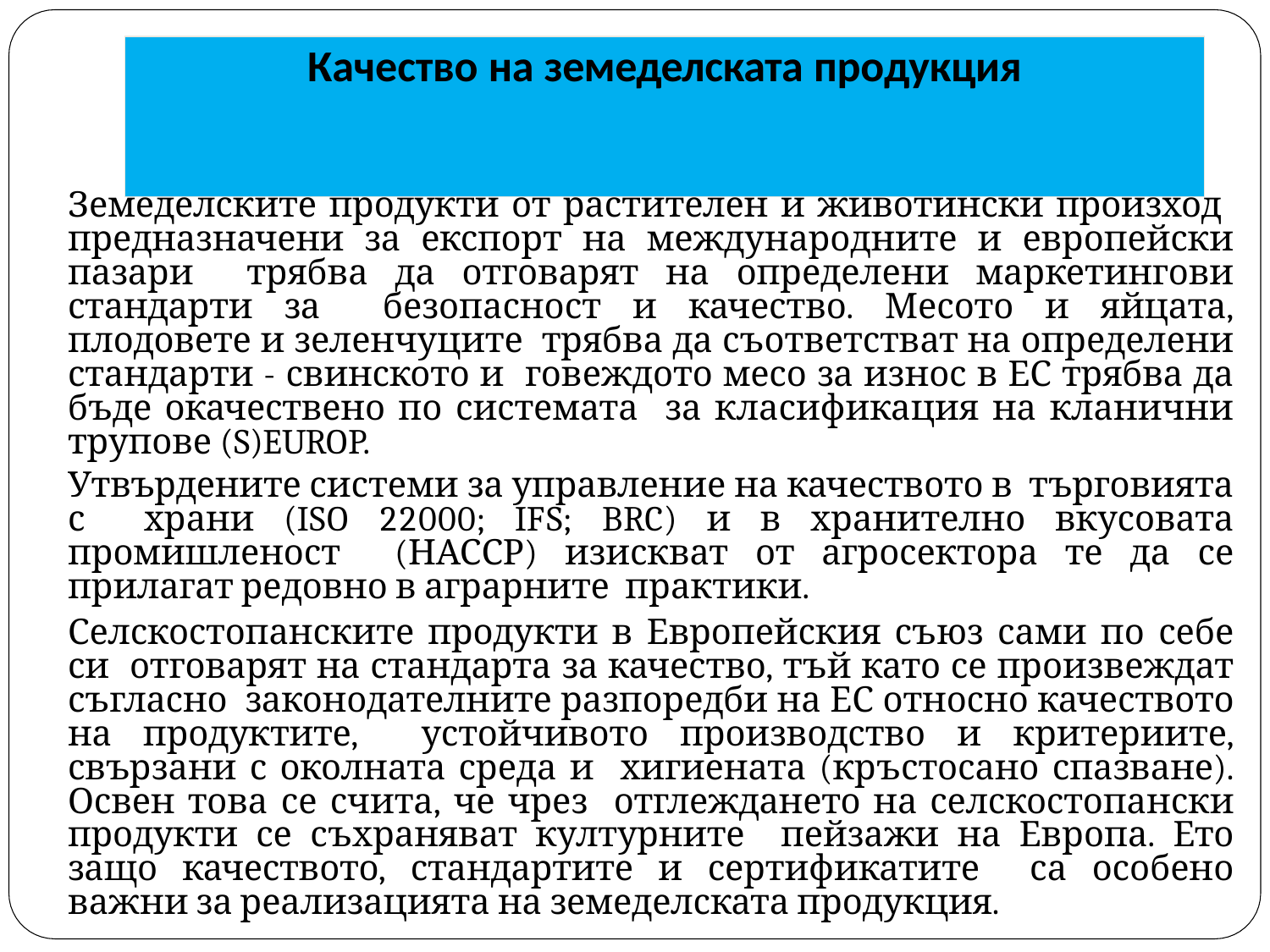

# Качество на земеделската продукция
Земеделските продукти от растителен и животински произход  предназначени за експорт на международните и европейски пазари  трябва да отговарят на определени маркетингови стандарти за  безопасност и качество. Месото и яйцата, плодовете и зеленчуците  трябва да съответстват на определени стандарти - свинското и  говеждото месо за износ в ЕС трябва да бъде окачествено по системата  за класификация на кланични трупове (S)EUROP.
Утвърдените системи за управление на качеството в търговията с  храни (ISO 22000; IFS; BRC) и в хранително вкусовата промишленост  (НАССР) изискват от агросектора те да се прилагат редовно в аграрните  практики.
Селскостопанските продукти в Европейския съюз сами по себе си  отговарят на стандарта за качество, тъй като се произвеждат съгласно  законодателните разпоредби на ЕС относно качеството на продуктите,  устойчивото производство и критериите, свързани с околната среда и  хигиената (кръстосано спазване). Освен това се счита, че чрез  отглеждането на селскостопански продукти се съхраняват културните  пейзажи на Европа. Ето защо качеството, стандартите и сертификатите  са особено важни за реализацията на земеделската продукция.